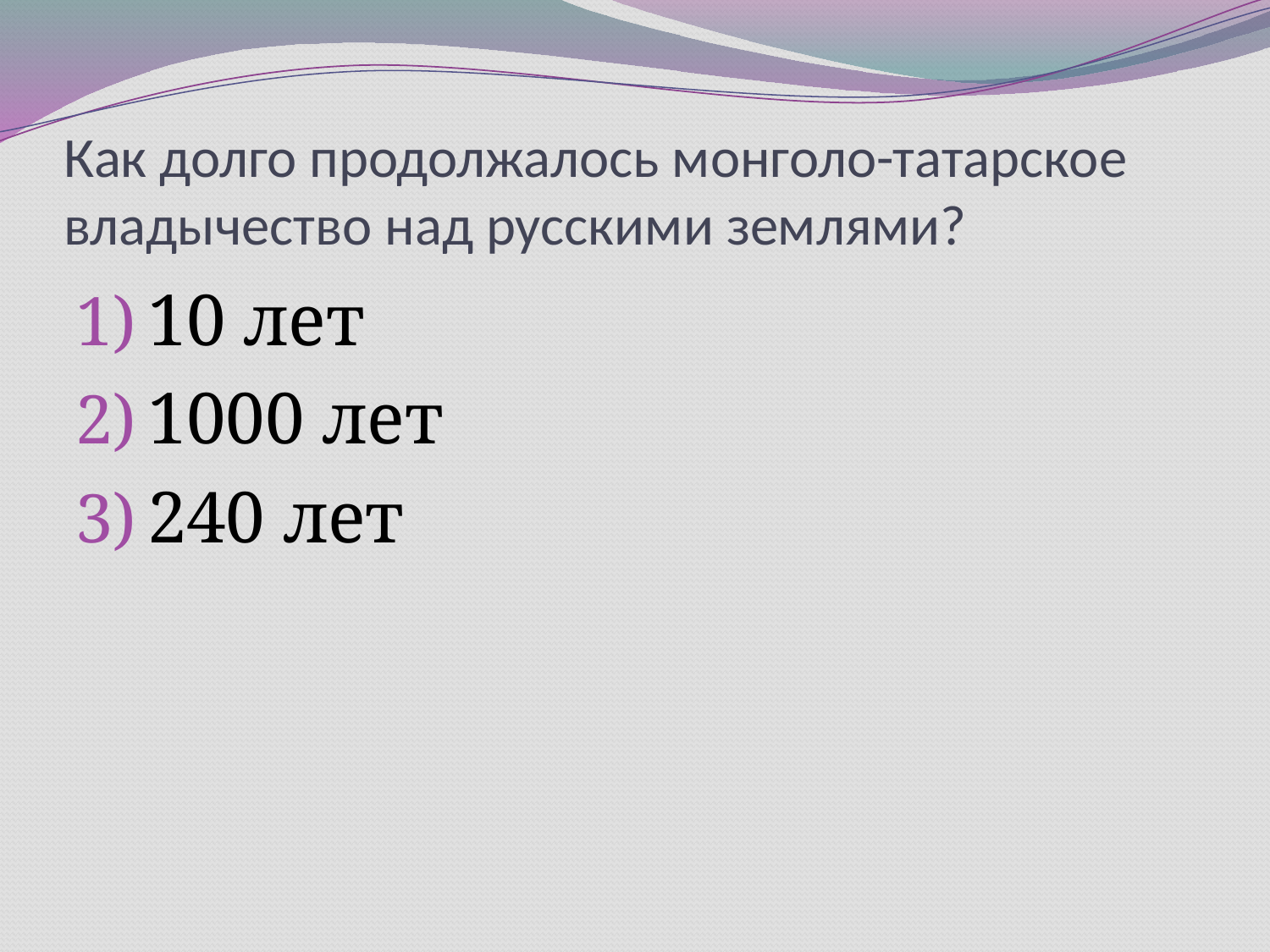

# Как долго продолжалось монголо-татарское владычество над русскими землями?
10 лет
1000 лет
240 лет